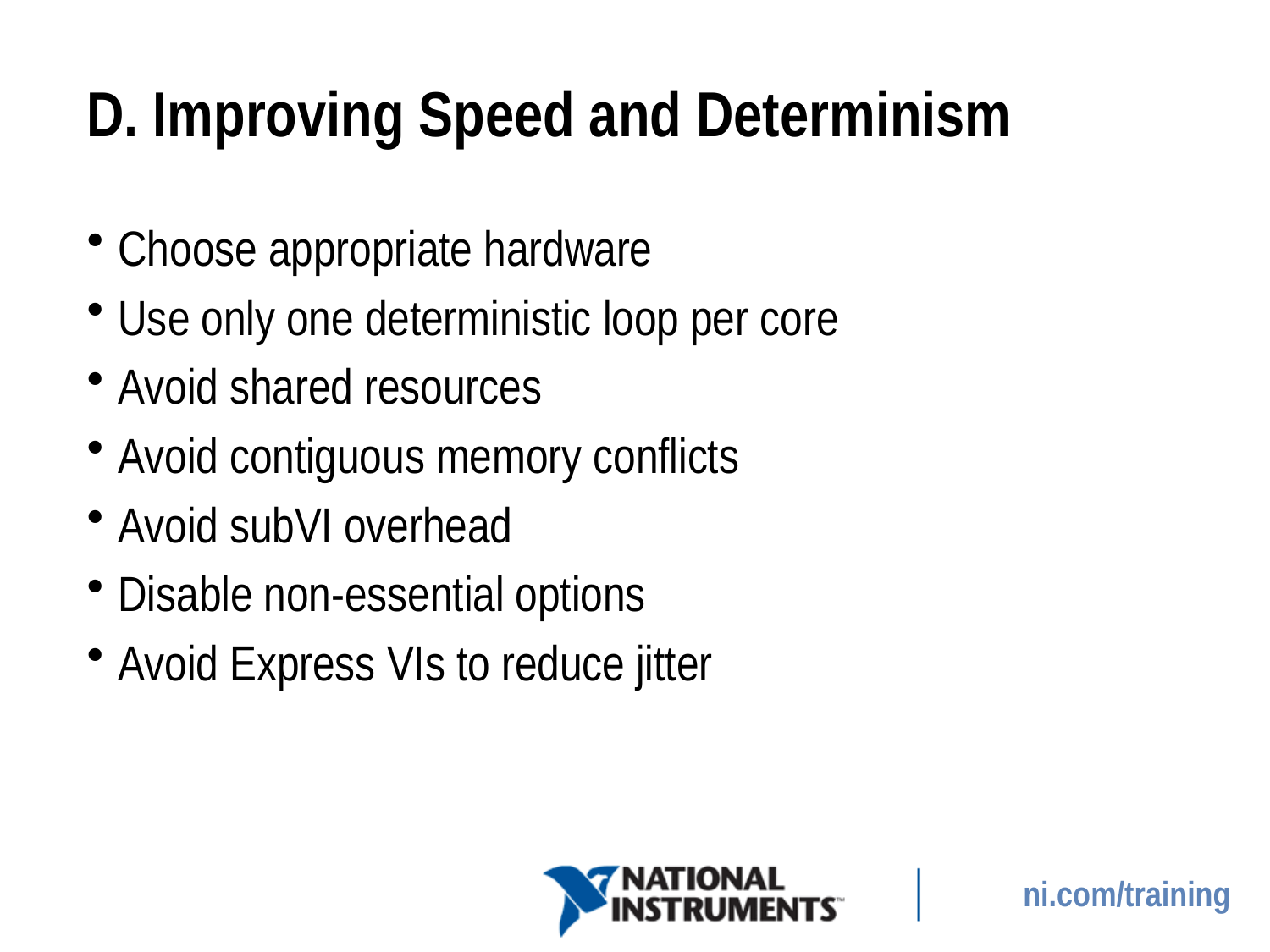

# D. Improving Speed and Determinism
Choose appropriate hardware
Use only one deterministic loop per core
Avoid shared resources
Avoid contiguous memory conflicts
Avoid subVI overhead
Disable non-essential options
Avoid Express VIs to reduce jitter